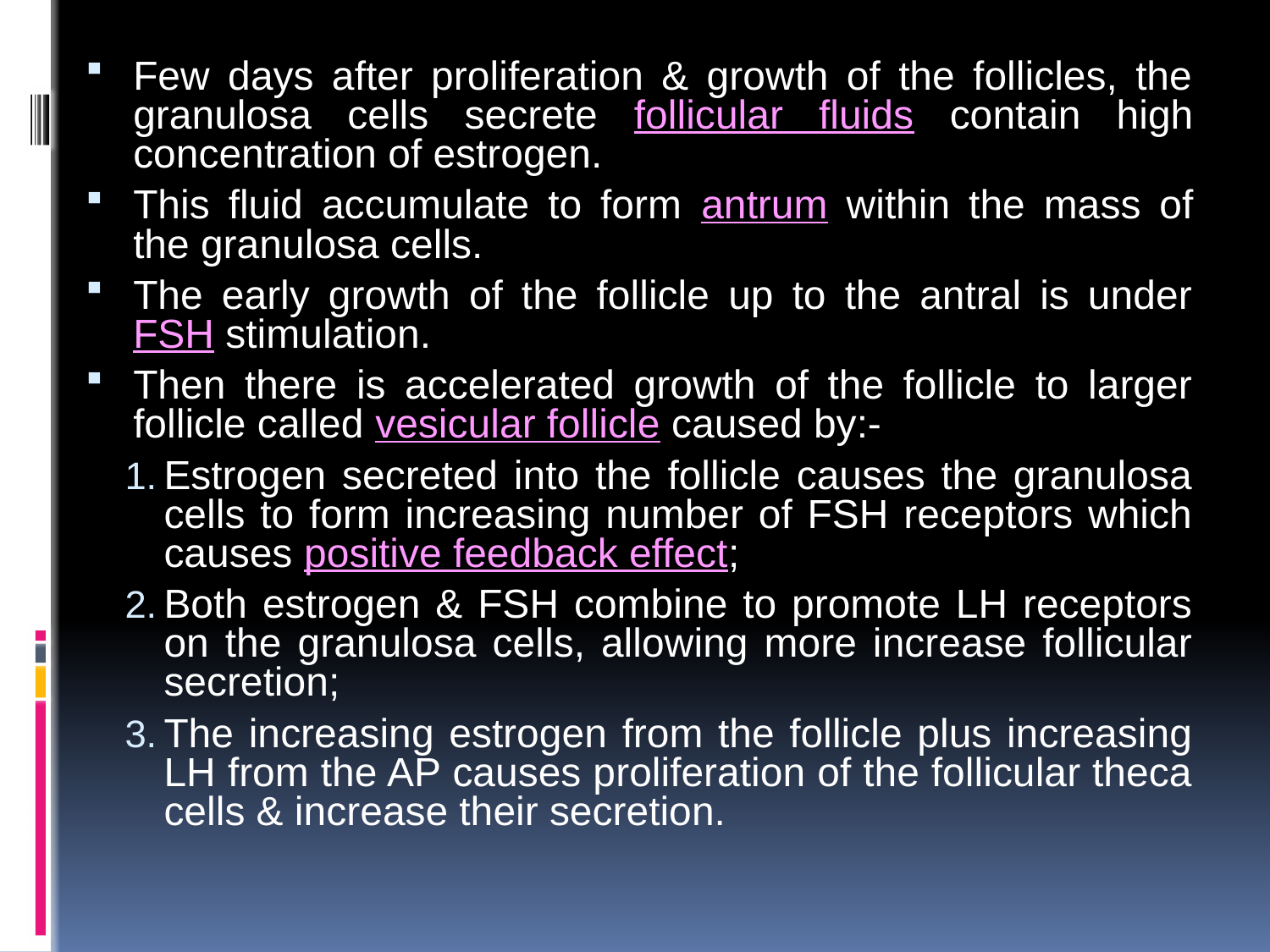

Few days after proliferation & growth of the follicles, the granulosa cells secrete follicular fluids contain high concentration of estrogen.
This fluid accumulate to form antrum within the mass of the granulosa cells.
The early growth of the follicle up to the antral is under FSH stimulation.
Then there is accelerated growth of the follicle to larger follicle called vesicular follicle caused by:-
Estrogen secreted into the follicle causes the granulosa cells to form increasing number of FSH receptors which causes positive feedback effect;
Both estrogen & FSH combine to promote LH receptors on the granulosa cells, allowing more increase follicular secretion;
The increasing estrogen from the follicle plus increasing LH from the AP causes proliferation of the follicular theca cells & increase their secretion.